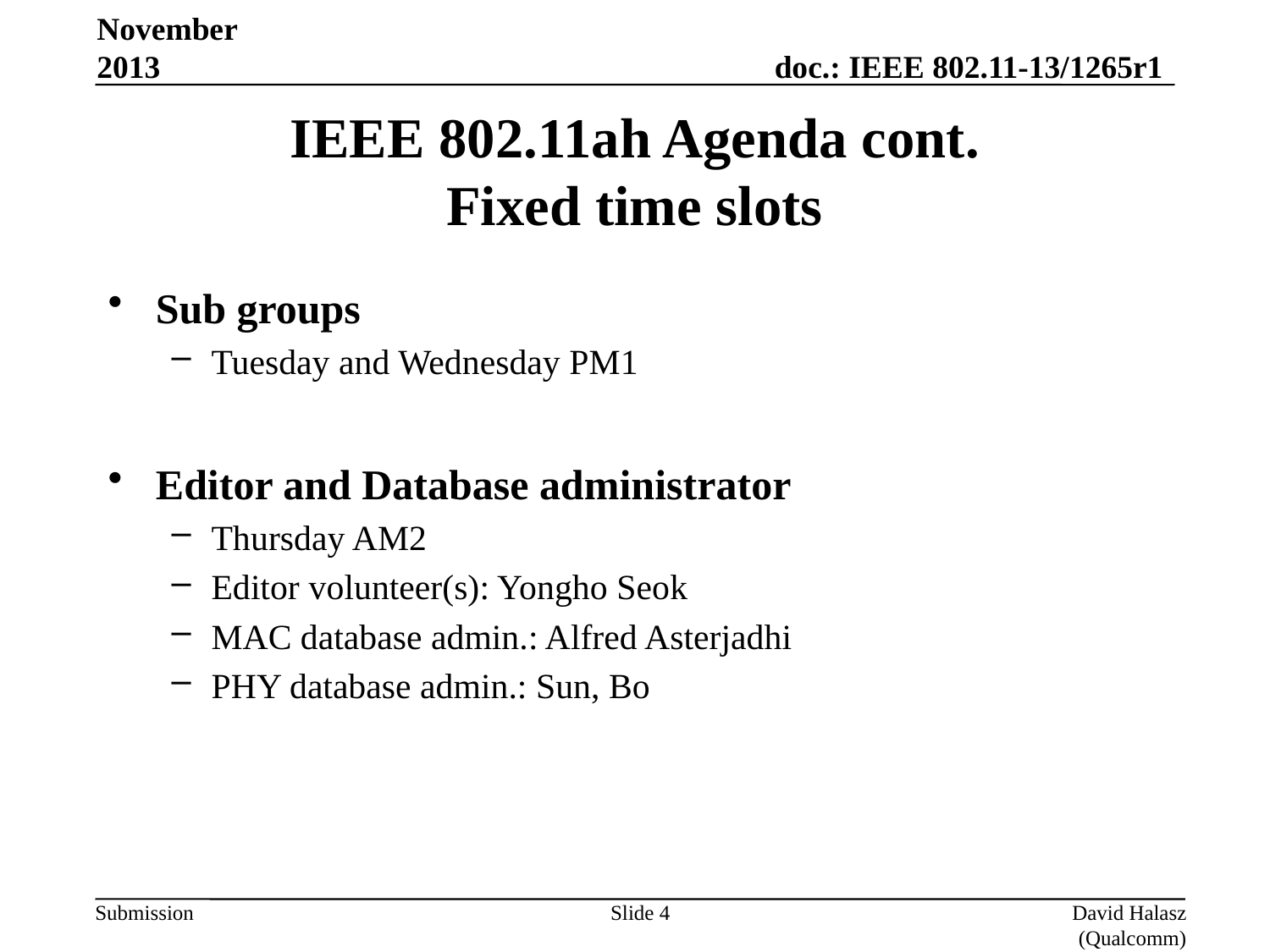

November 2013
# IEEE 802.11ah Agenda cont. Fixed time slots
Sub groups
Tuesday and Wednesday PM1

Editor and Database administrator
Thursday AM2
Editor volunteer(s): Yongho Seok
MAC database admin.: Alfred Asterjadhi
PHY database admin.: Sun, Bo

Slide 4
David Halasz (Qualcomm)